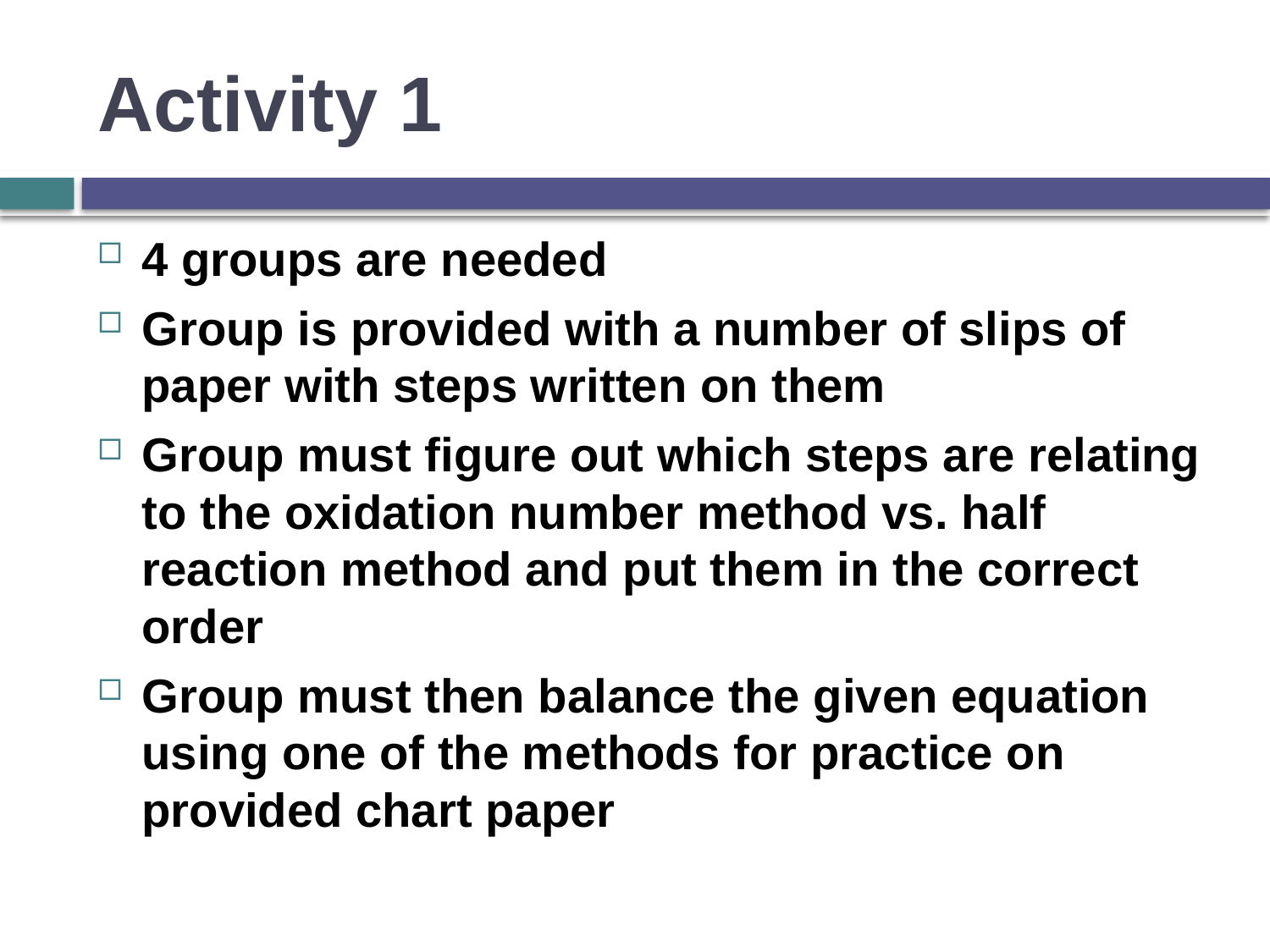

# Activity 1
4 groups are needed
Group is provided with a number of slips of paper with steps written on them
Group must figure out which steps are relating to the oxidation number method vs. half reaction method and put them in the correct order
Group must then balance the given equation using one of the methods for practice on provided chart paper